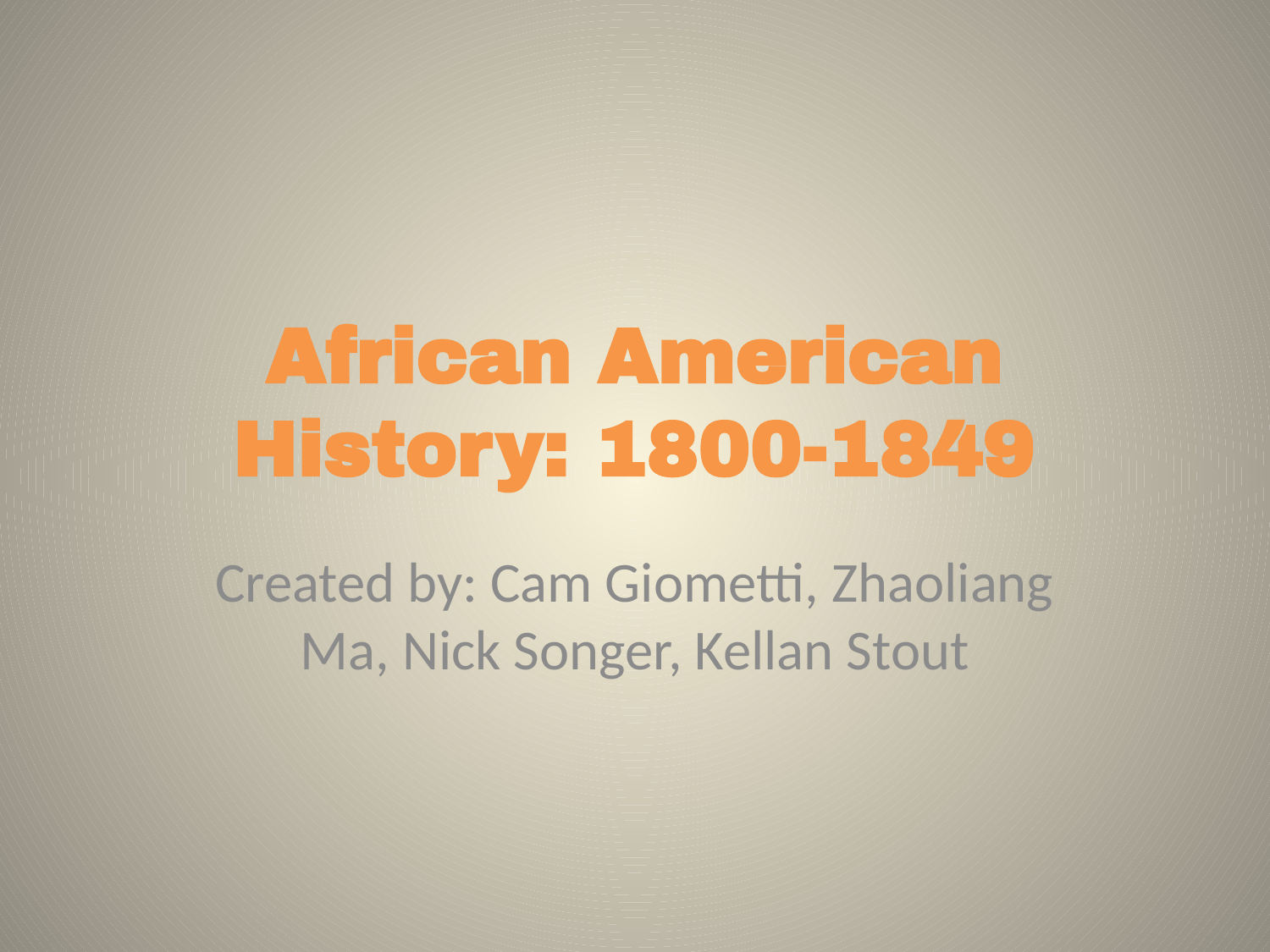

# African American History: 1800-1849
Created by: Cam Giometti, Zhaoliang Ma, Nick Songer, Kellan Stout